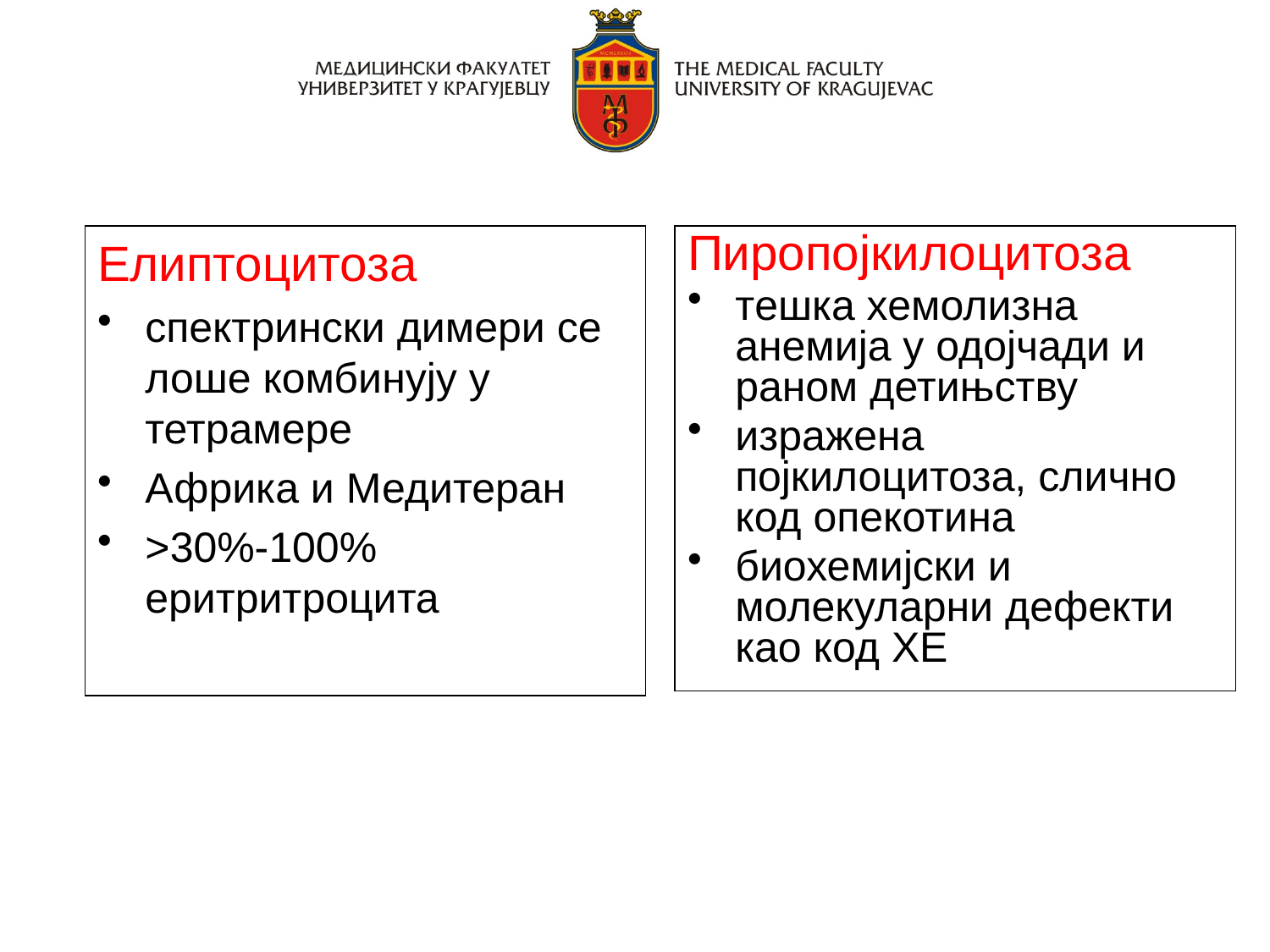

Елиптоцитоза
спектрински димери се лоше комбинују у тетрамере
Африка и Медитеран
>30%-100% еритритроцита

Пиропојкилоцитоза
тешка хемолизна анемија у одојчади и раном детињству
изражена појкилоцитоза, слично код опекотина
биохемијски и молекуларни дефекти као код ХЕ